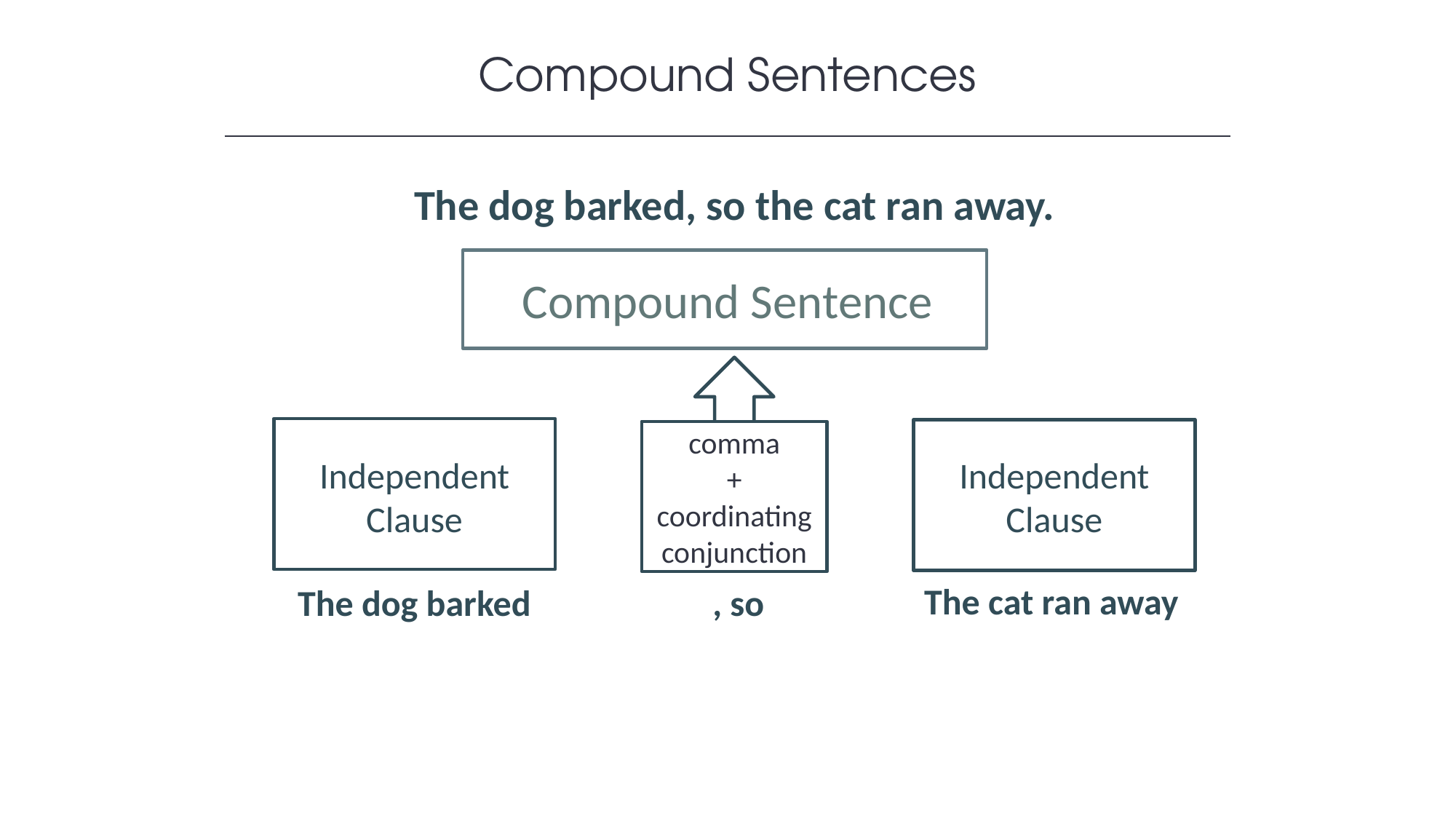

Compound Sentences
HAWKES LEARNING
The dog barked, so the cat ran away.

Compound Sentence

Independent
Clause

Independent
Clause
comma
+
coordinating
conjunction
The cat ran away
The dog barked
, so